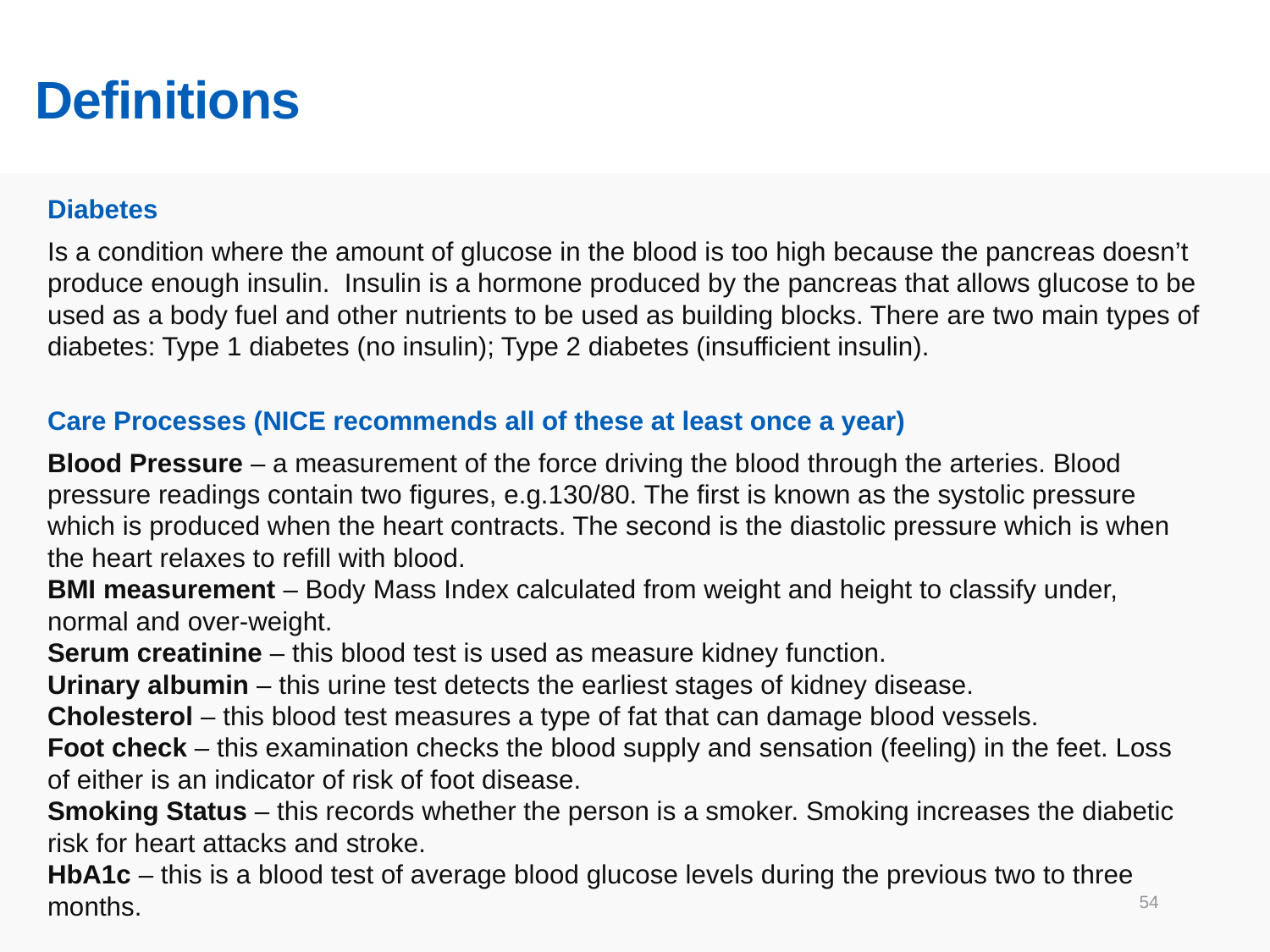

# Definitions
Diabetes
Is a condition where the amount of glucose in the blood is too high because the pancreas doesn’t produce enough insulin.  Insulin is a hormone produced by the pancreas that allows glucose to be used as a body fuel and other nutrients to be used as building blocks. There are two main types of diabetes: Type 1 diabetes (no insulin); Type 2 diabetes (insufficient insulin).

Care Processes (NICE recommends all of these at least once a year)
Blood Pressure – a measurement of the force driving the blood through the arteries. Blood pressure readings contain two figures, e.g.130/80. The first is known as the systolic pressure which is produced when the heart contracts. The second is the diastolic pressure which is when the heart relaxes to refill with blood.
BMI measurement – Body Mass Index calculated from weight and height to classify under, normal and over-weight.
Serum creatinine – this blood test is used as measure kidney function.
Urinary albumin – this urine test detects the earliest stages of kidney disease.
Cholesterol – this blood test measures a type of fat that can damage blood vessels.
Foot check – this examination checks the blood supply and sensation (feeling) in the feet. Loss of either is an indicator of risk of foot disease.
Smoking Status – this records whether the person is a smoker. Smoking increases the diabetic risk for heart attacks and stroke.
HbA1c – this is a blood test of average blood glucose levels during the previous two to three months.

54